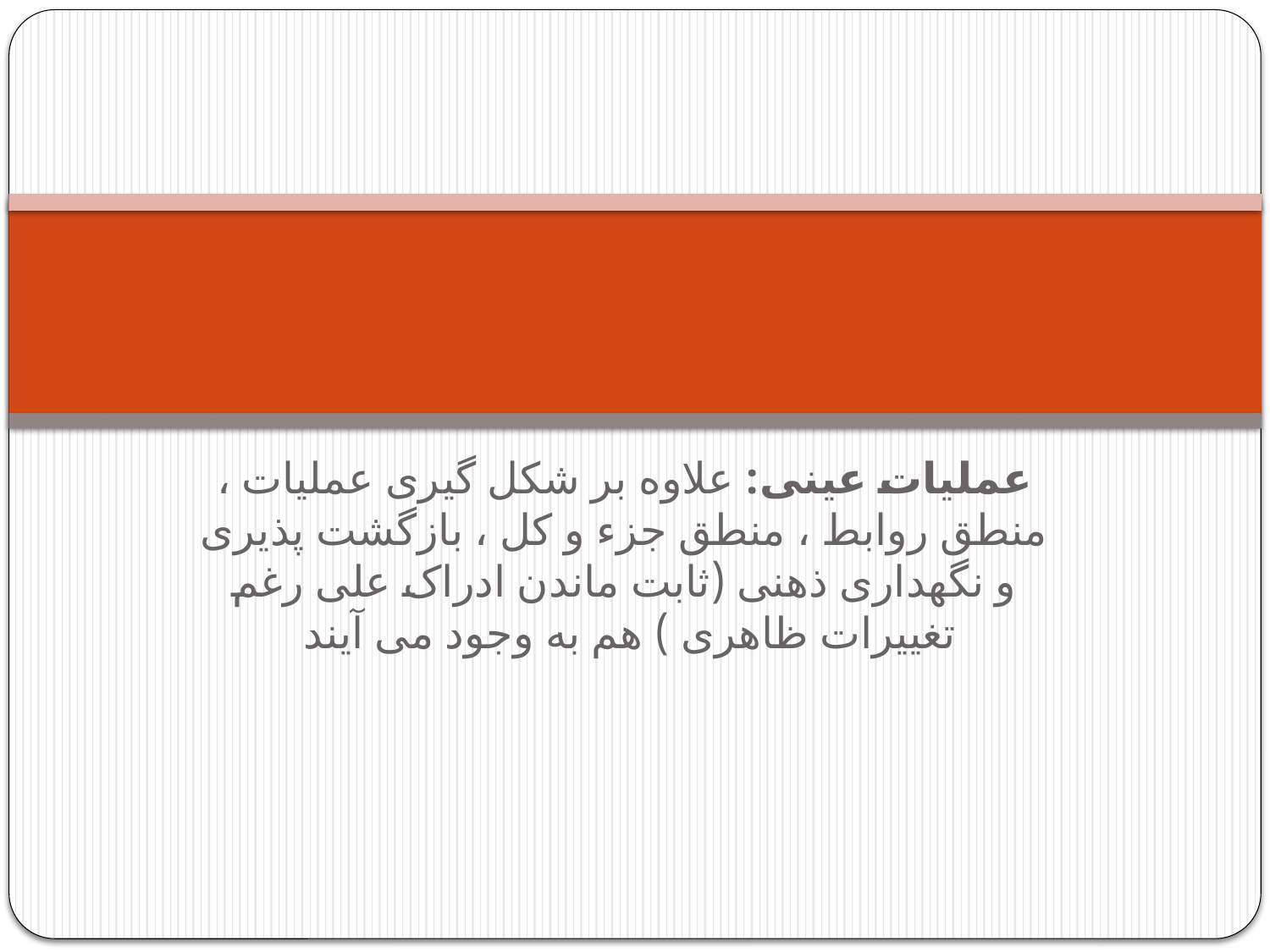

#
عملیات عینی: علاوه بر شکل گیری عملیات ، منطق روابط ، منطق جزء و کل ، بازگشت پذیری و نگهداری ذهنی (ثابت ماندن ادراک علی رغم تغییرات ظاهری ) هم به وجود می آیند